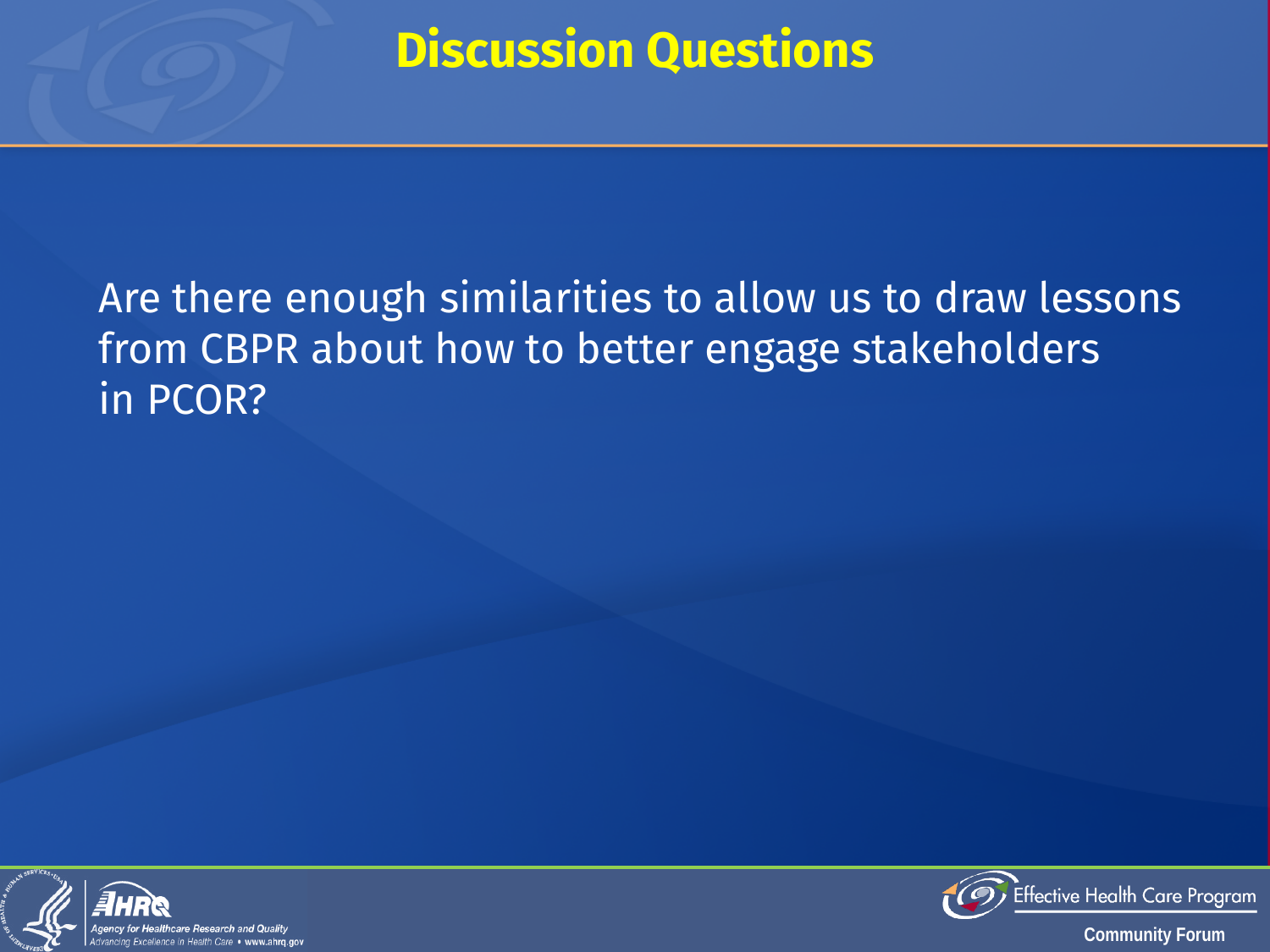

# Discussion Questions
Are there enough similarities to allow us to draw lessons
from CBPR about how to better engage stakeholders
in PCOR?